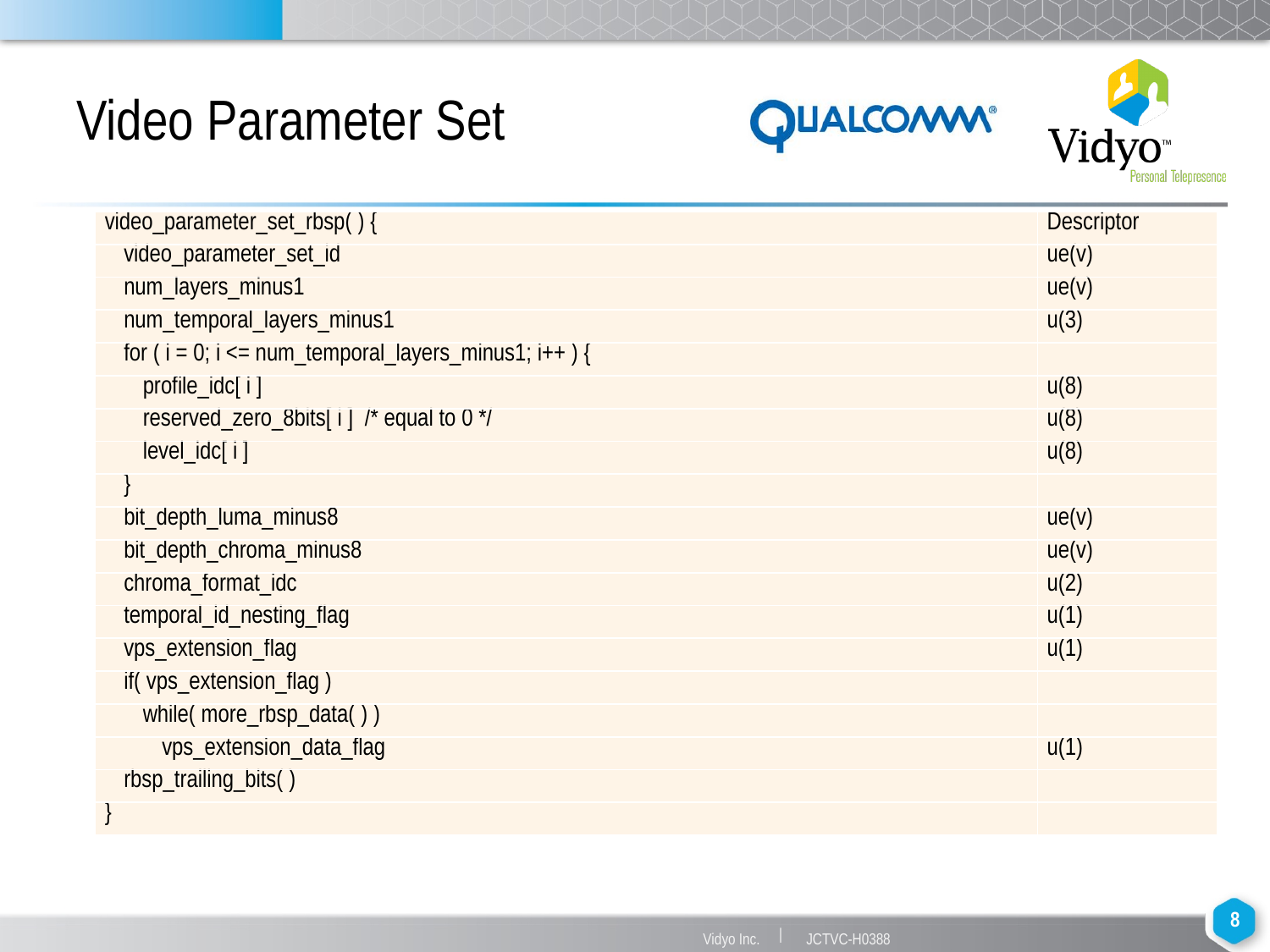

# Video Parameter Set
| video\_parameter\_set\_rbsp( ) { | Descriptor |
| --- | --- |
| video\_parameter\_set\_id | ue(v) |
| num\_layers\_minus1 | ue(v) |
| num\_temporal\_layers\_minus1 | u(3) |
| for ( i = 0; i <= num\_temporal\_layers\_minus1; i++ ) { |  |
| profile\_idc[ i ] | u(8) |
| reserved\_zero\_8bits[ i ] /\* equal to 0 \*/ | u(8) |
| level\_idc[ i ] | u(8) |
| } |  |
| bit\_depth\_luma\_minus8 | ue(v) |
| bit\_depth\_chroma\_minus8 | ue(v) |
| chroma\_format\_idc | u(2) |
| temporal\_id\_nesting\_flag | u(1) |
| vps\_extension\_flag | u(1) |
| if( vps\_extension\_flag ) |  |
| while( more\_rbsp\_data( ) ) |  |
| vps\_extension\_data\_flag | u(1) |
| rbsp\_trailing\_bits( ) |  |
| } |  |
8